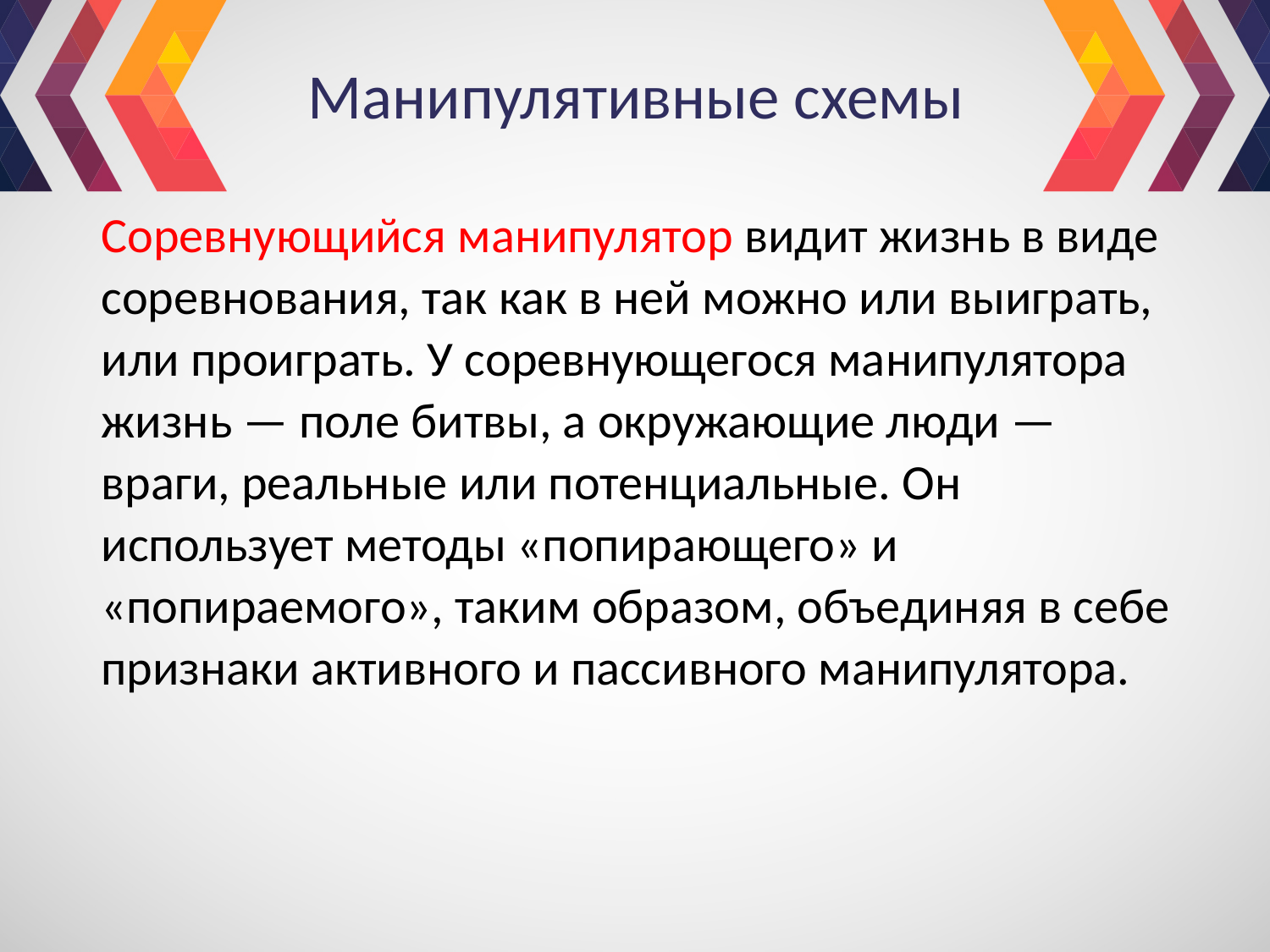

# Манипулятивные схемы
Соревнующийся манипулятор видит жизнь в виде соревнования, так как в ней можно или выиграть, или проиграть. У соревнующегося манипулятора жизнь — поле битвы, а окружающие люди — враги, реальные или потенциальные. Он использует методы «попирающего» и «попираемого», таким образом, объединяя в себе признаки активного и пассивного манипулятора.